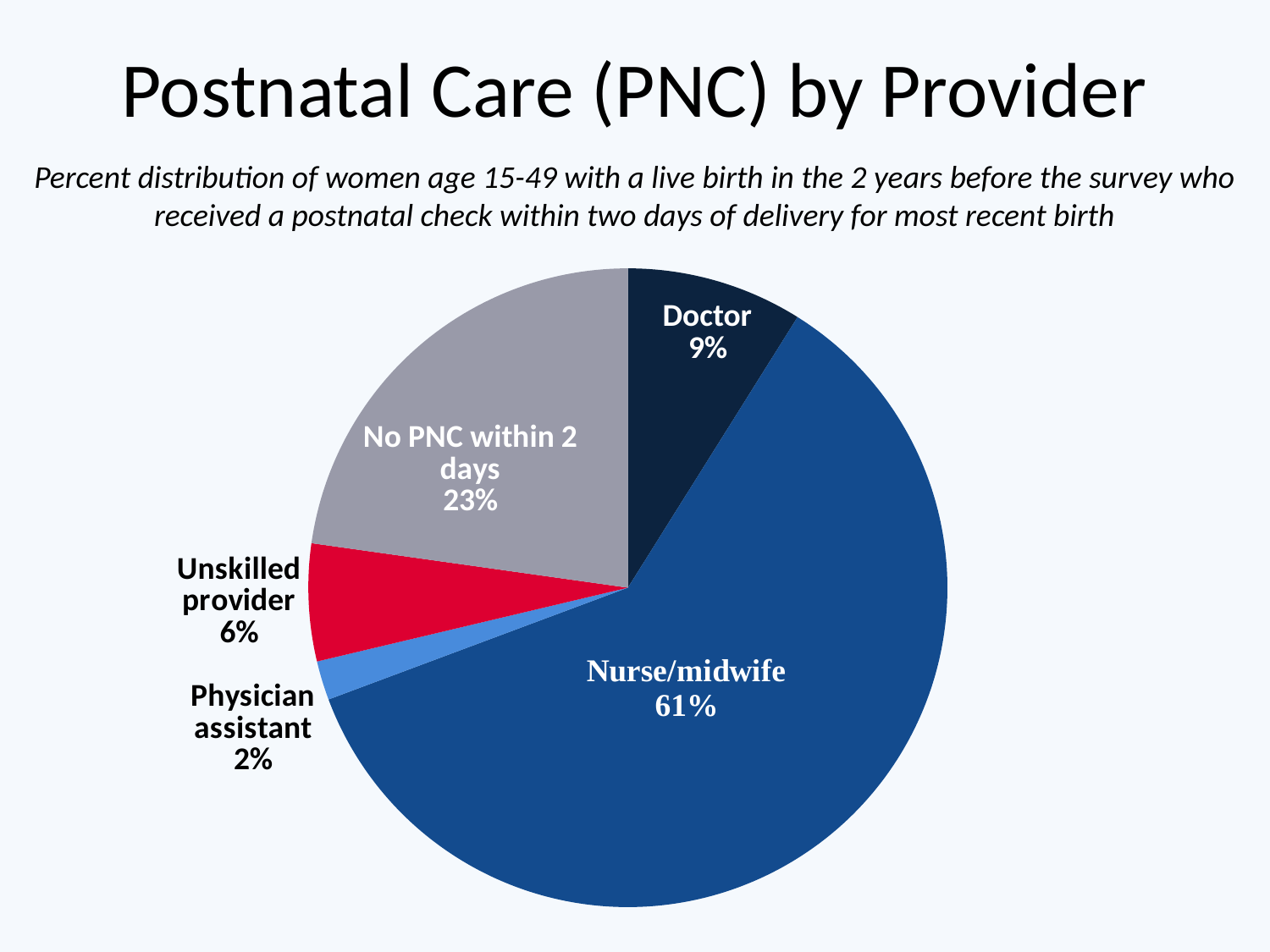

# Postnatal Care (PNC) by Provider
Percent distribution of women age 15-49 with a live birth in the 2 years before the survey who received a postnatal check within two days of delivery for most recent birth

### Chart

| Category | Series 1 |
|---|---|
| Doctor | 9.0 |
| Nurse/midwife | 61.0 |
| Physician assistant | 2.0 |
| Unskilled provider | 6.0 |
| No PNC within 2 days | 23.0 |